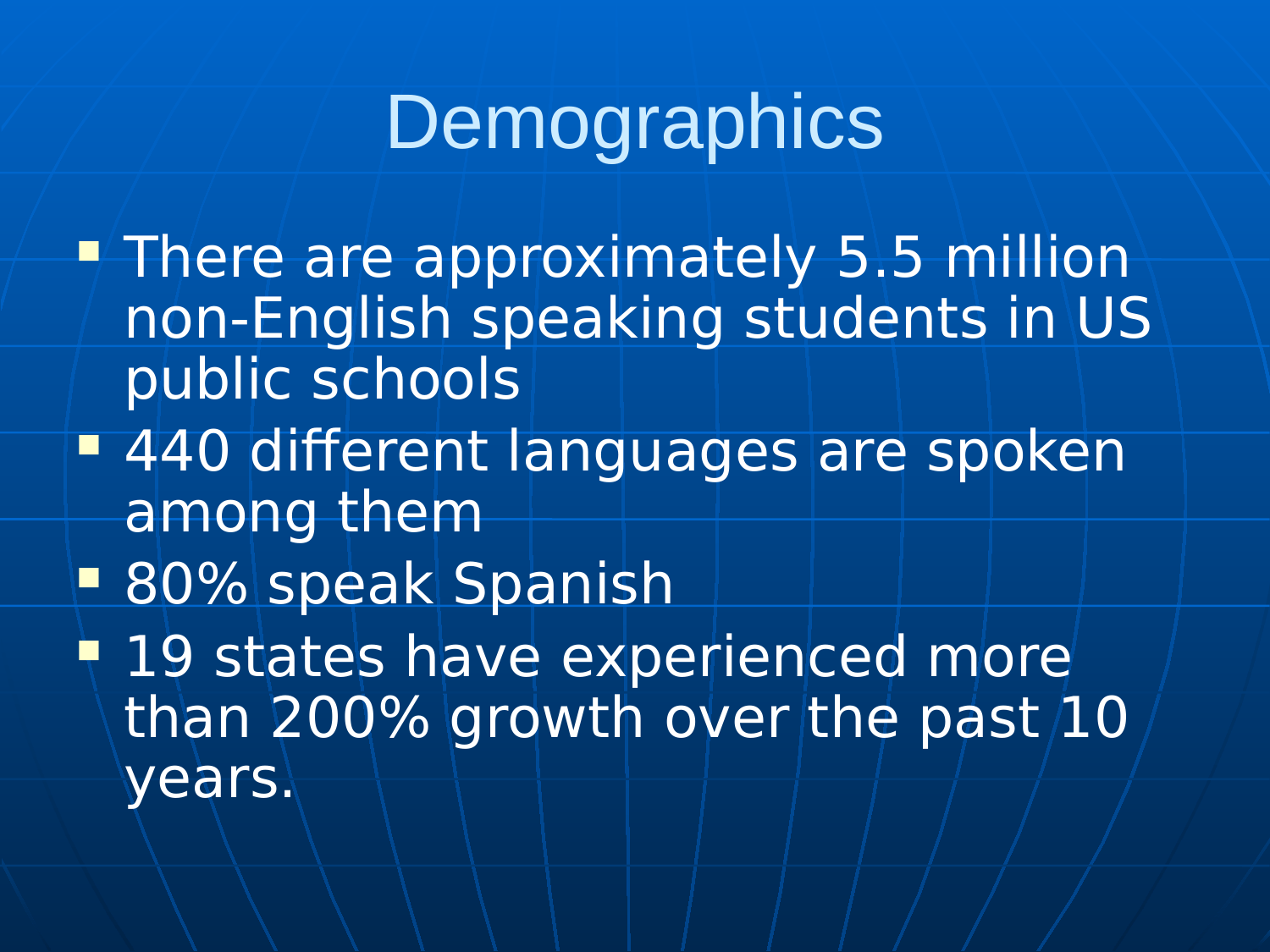

# Demographics
There are approximately 5.5 million non-English speaking students in US public schools
440 different languages are spoken among them
80% speak Spanish
19 states have experienced more than 200% growth over the past 10 years.